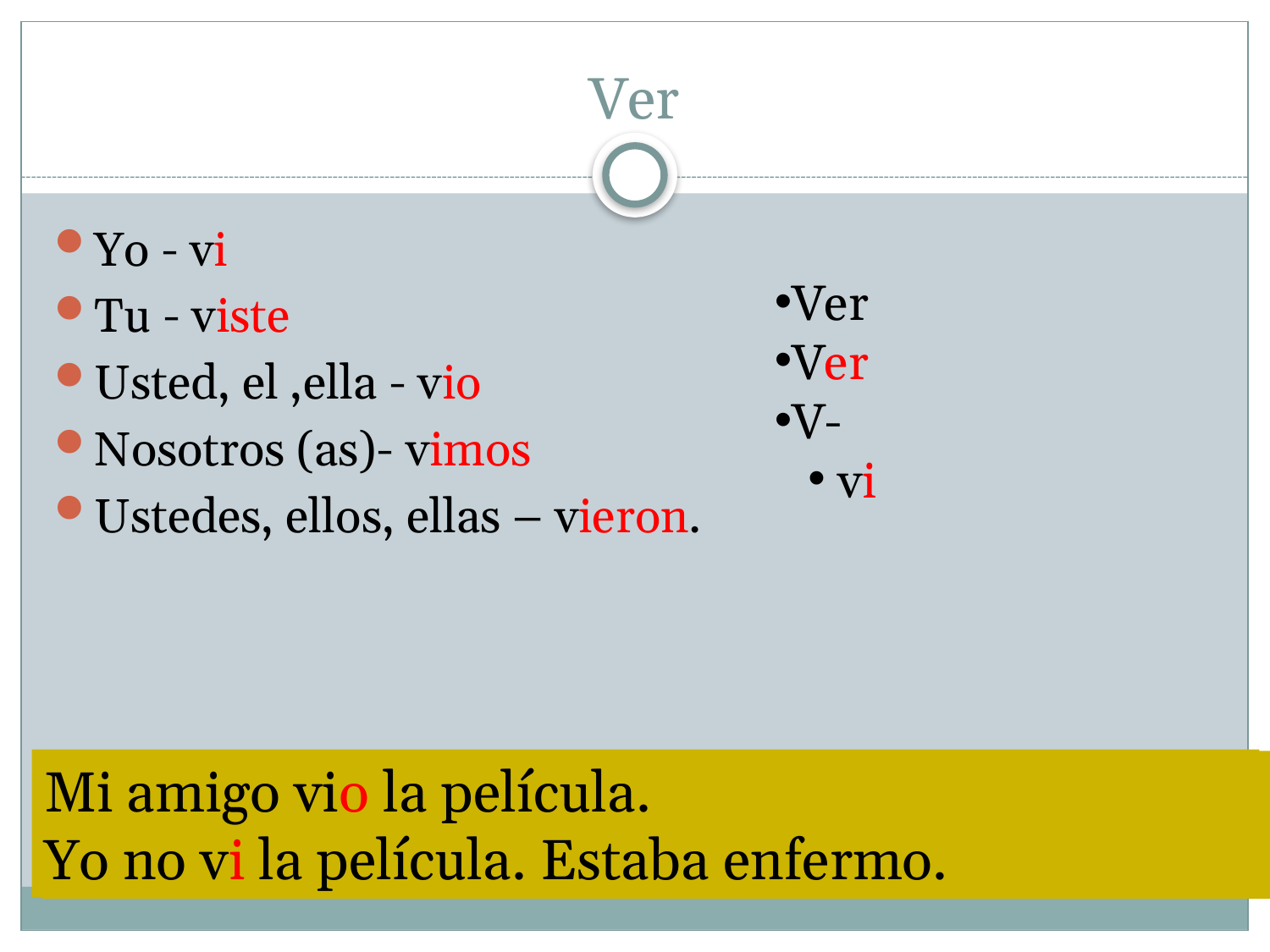

# Ver
Yo - vi
Tu - viste
Usted, el ,ella - vio
Nosotros (as)- vimos
Ustedes, ellos, ellas – vieron.

Ver
Ver
V-
vi
Mi amigo vio la película.
Yo no vi la película. Estaba enfermo.
The verb volver does not haver an accent on the yo or el,ella, usted form.